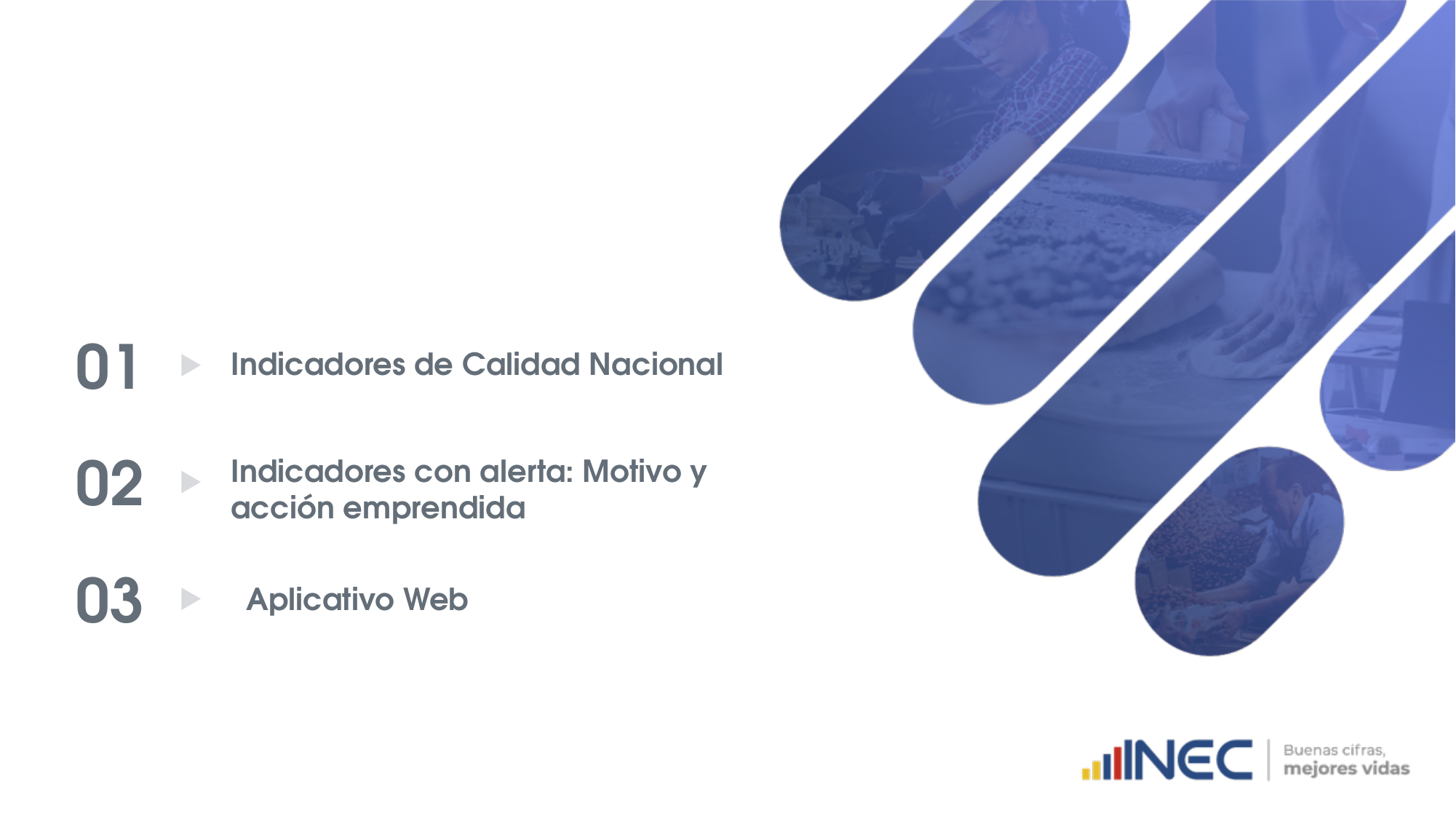

#
01
Indicadores de Calidad Nacional

02
Indicadores con alerta: Motivo y acción emprendida

03
Aplicativo Web